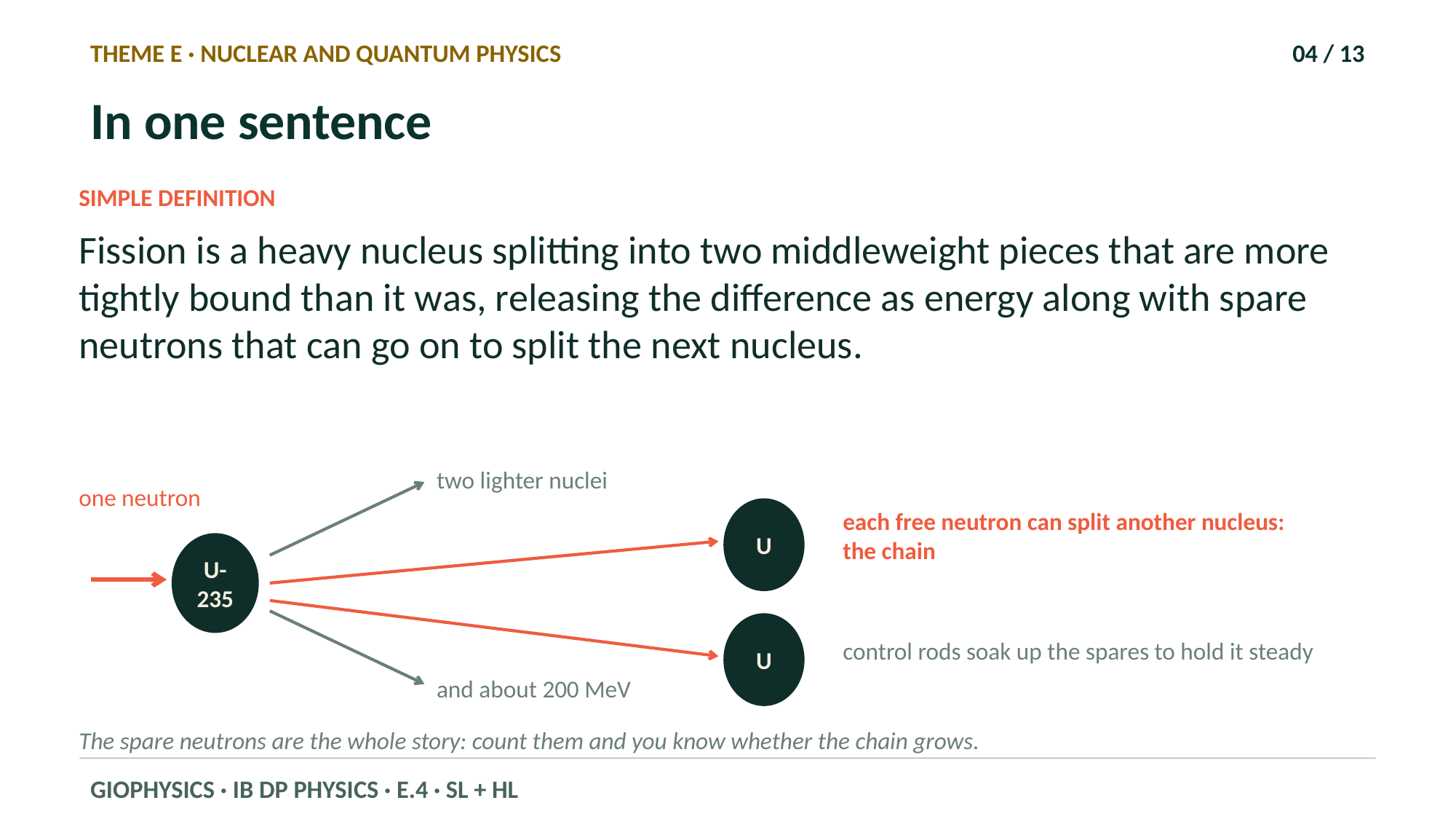

THEME E · NUCLEAR AND QUANTUM PHYSICS
04 / 13
In one sentence
SIMPLE DEFINITION
Fission is a heavy nucleus splitting into two middleweight pieces that are more tightly bound than it was, releasing the difference as energy along with spare neutrons that can go on to split the next nucleus.
two lighter nuclei
one neutron
U
each free neutron can split another nucleus: the chain
U-235
U
control rods soak up the spares to hold it steady
and about 200 MeV
The spare neutrons are the whole story: count them and you know whether the chain grows.

GIOPHYSICS · IB DP PHYSICS · E.4 · SL + HL